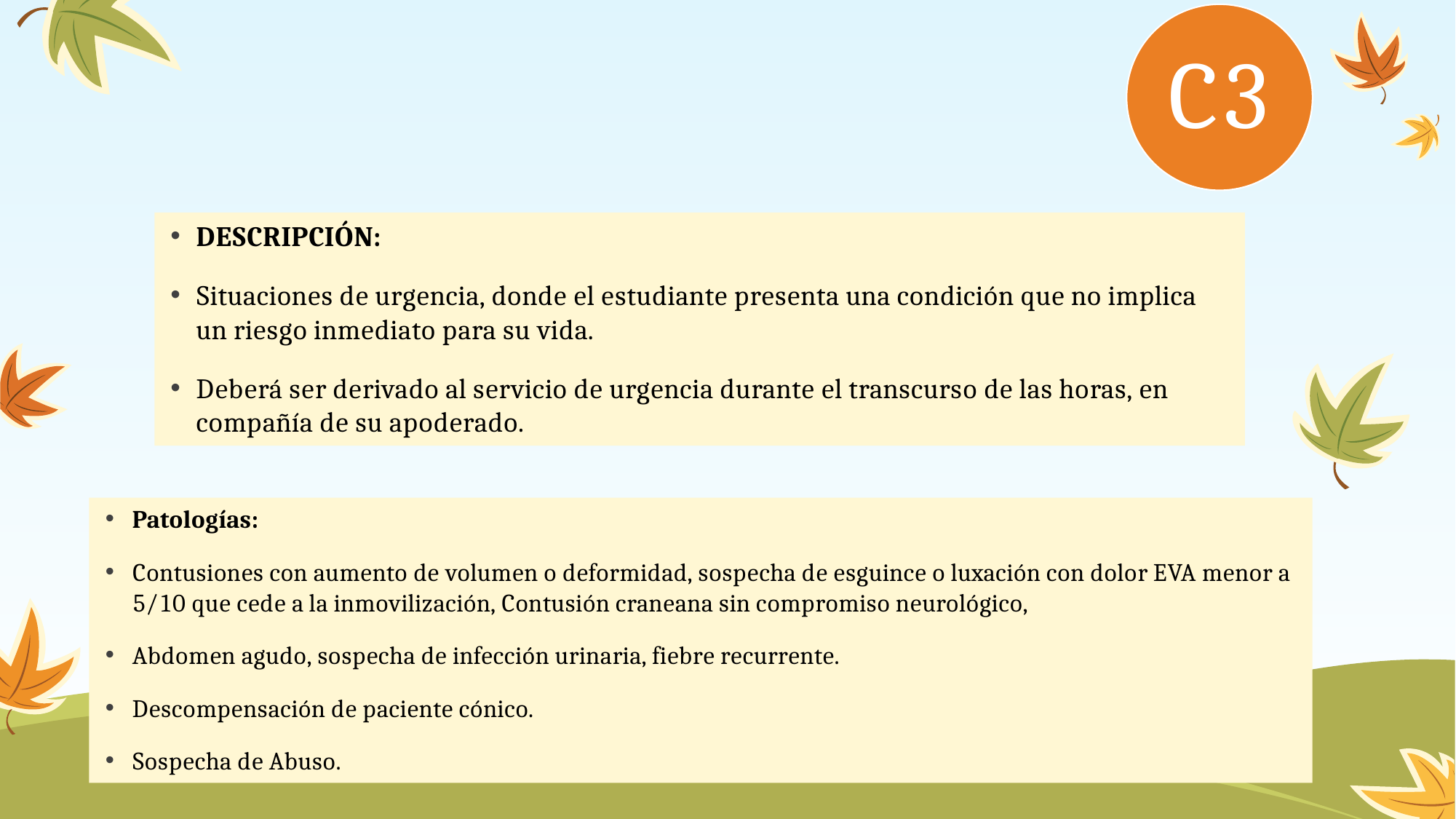

C3
#

DESCRIPCIÓN:
Situaciones de urgencia, donde el estudiante presenta una condición que no implica un riesgo inmediato para su vida.
Deberá ser derivado al servicio de urgencia durante el transcurso de las horas, en compañía de su apoderado.

Patologías:
Contusiones con aumento de volumen o deformidad, sospecha de esguince o luxación con dolor EVA menor a 5/10 que cede a la inmovilización, Contusión craneana sin compromiso neurológico,
Abdomen agudo, sospecha de infección urinaria, fiebre recurrente.
Descompensación de paciente cónico.
Sospecha de Abuso.